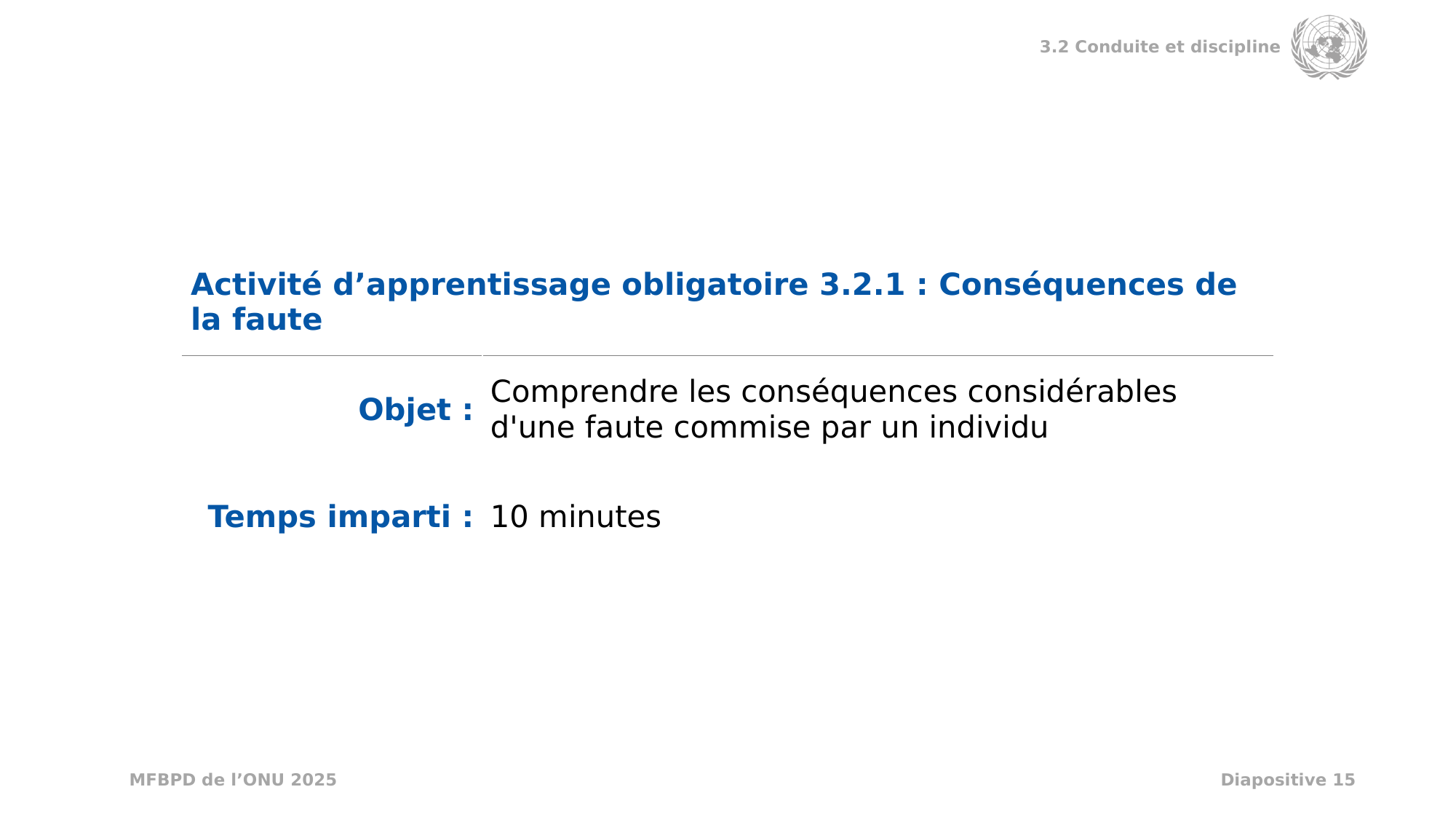

| Activité d’apprentissage obligatoire 3.2.1 : Conséquences de la faute |  |
| --- | --- |
| Objet : | Comprendre les conséquences considérables d'une faute commise par un individu |
| Temps imparti : | 10 minutes |